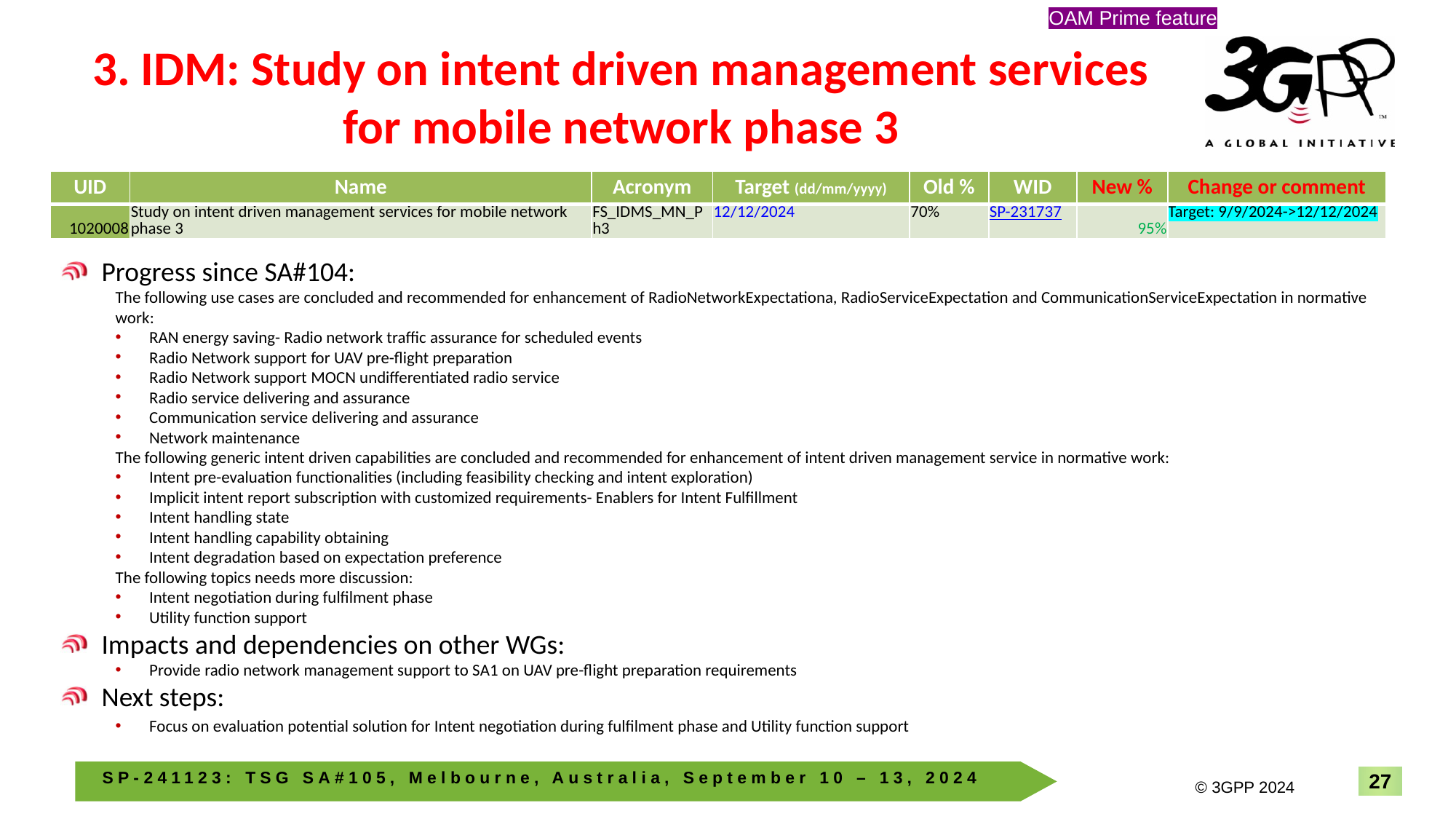

OAM Prime feature
# 3. IDM: Study on intent driven management services for mobile network phase 3
| UID | Name | Acronym | Target (dd/mm/yyyy) | Old % | WID | New % | Change or comment |
| --- | --- | --- | --- | --- | --- | --- | --- |
| 1020008 | Study on intent driven management services for mobile network phase 3 | FS\_IDMS\_MN\_Ph3 | 12/12/2024 | 70% | SP-231737 | 95% | Target: 9/9/2024->12/12/2024 |
Progress since SA#104:
The following use cases are concluded and recommended for enhancement of RadioNetworkExpectationa, RadioServiceExpectation and CommunicationServiceExpectation in normative work:
RAN energy saving- Radio network traffic assurance for scheduled events
Radio Network support for UAV pre-flight preparation
Radio Network support MOCN undifferentiated radio service
Radio service delivering and assurance
Communication service delivering and assurance
Network maintenance
The following generic intent driven capabilities are concluded and recommended for enhancement of intent driven management service in normative work:
Intent pre-evaluation functionalities (including feasibility checking and intent exploration)
Implicit intent report subscription with customized requirements- Enablers for Intent Fulfillment
Intent handling state
Intent handling capability obtaining
Intent degradation based on expectation preference
The following topics needs more discussion:
Intent negotiation during fulfilment phase
Utility function support
Impacts and dependencies on other WGs:
Provide radio network management support to SA1 on UAV pre-flight preparation requirements
Next steps:
Focus on evaluation potential solution for Intent negotiation during fulfilment phase and Utility function support